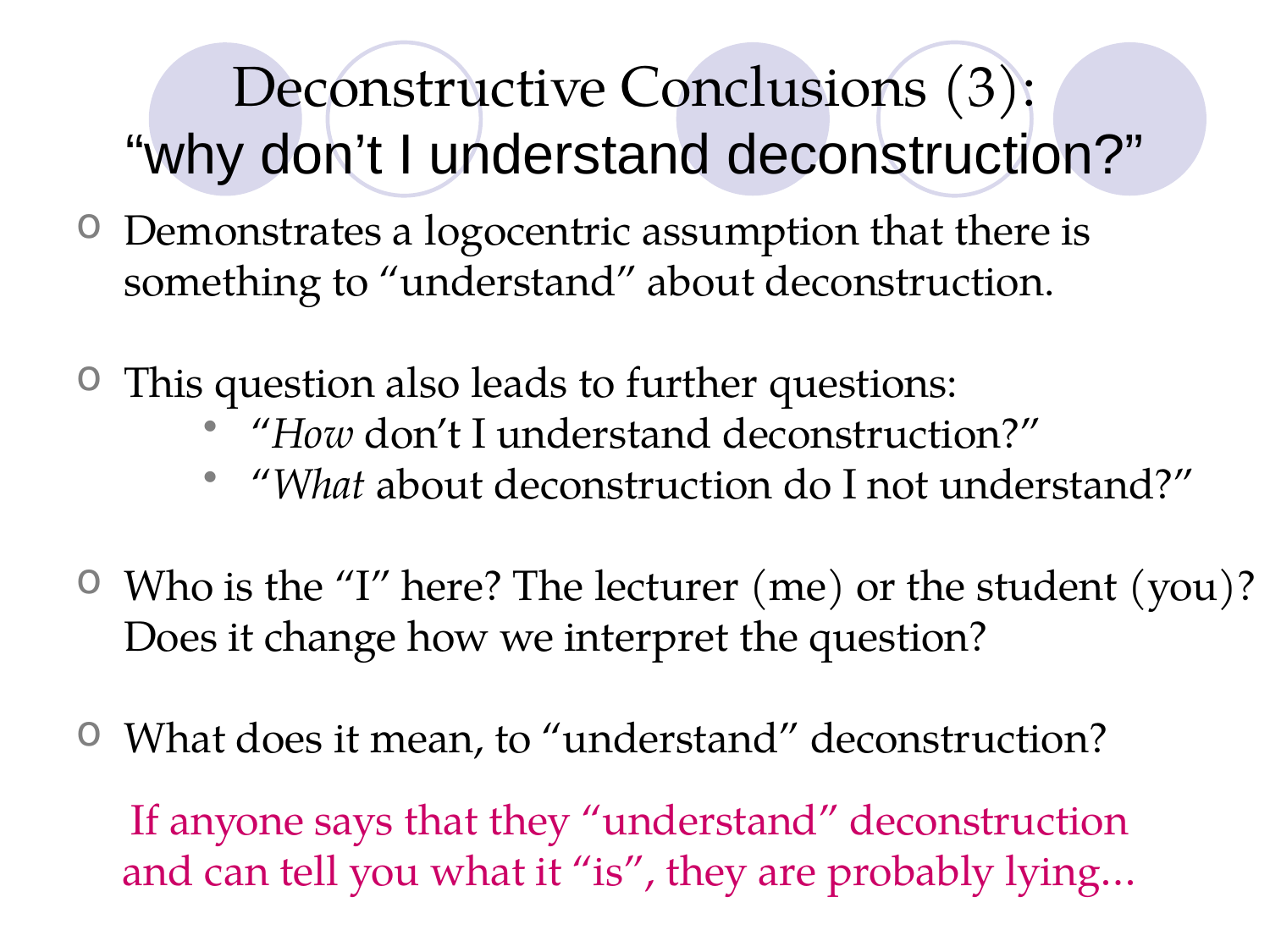

# Deconstructive Conclusions (3): “why don’t I understand deconstruction?”
Demonstrates a logocentric assumption that there is something to “understand” about deconstruction.

This question also leads to further questions:
“How don’t I understand deconstruction?”
“What about deconstruction do I not understand?”

Who is the “I” here? The lecturer (me) or the student (you)? Does it change how we interpret the question?

What does it mean, to “understand” deconstruction?
If anyone says that they “understand” deconstruction and can tell you what it “is”, they are probably lying…